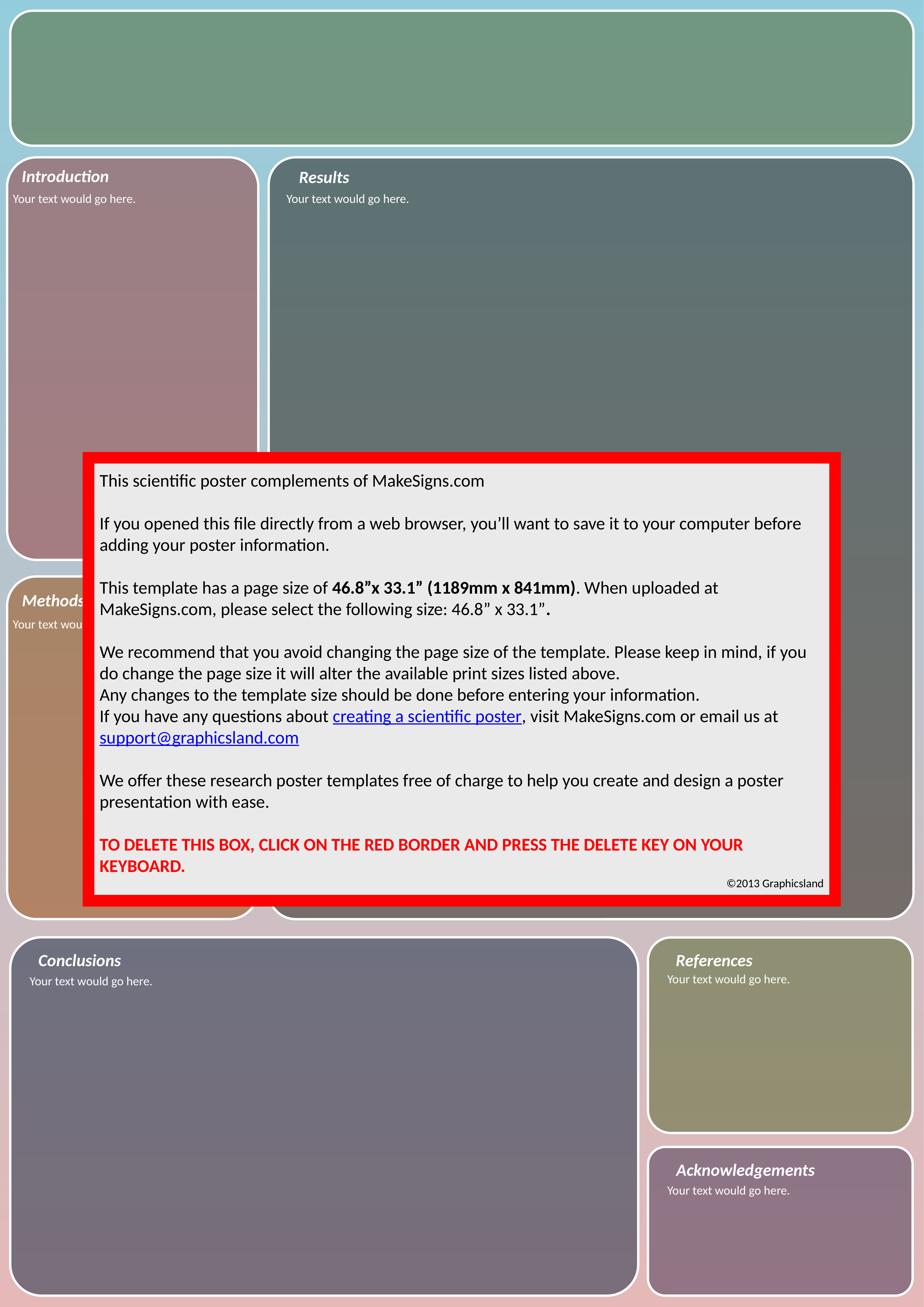

Introduction
Results
Your text would go here.
Your text would go here.
This scientific poster complements of MakeSigns.com

If you opened this file directly from a web browser, you’ll want to save it to your computer before adding your poster information.
This template has a page size of 46.8”x 33.1” (1189mm x 841mm). When uploaded at MakeSigns.com, please select the following size: 46.8” x 33.1”.
We recommend that you avoid changing the page size of the template. Please keep in mind, if you do change the page size it will alter the available print sizes listed above.
Any changes to the template size should be done before entering your information.
If you have any questions about creating a scientific poster, visit MakeSigns.com or email us at support@graphicsland.com

We offer these research poster templates free of charge to help you create and design a poster presentation with ease.

TO DELETE THIS BOX, CLICK ON THE RED BORDER AND PRESS THE DELETE KEY ON YOUR KEYBOARD.
©2013 Graphicsland

Methods & Materials
Your text would go here.

Conclusions
References
Your text would go here.
Your text would go here.

Acknowledgements
Your text would go here.